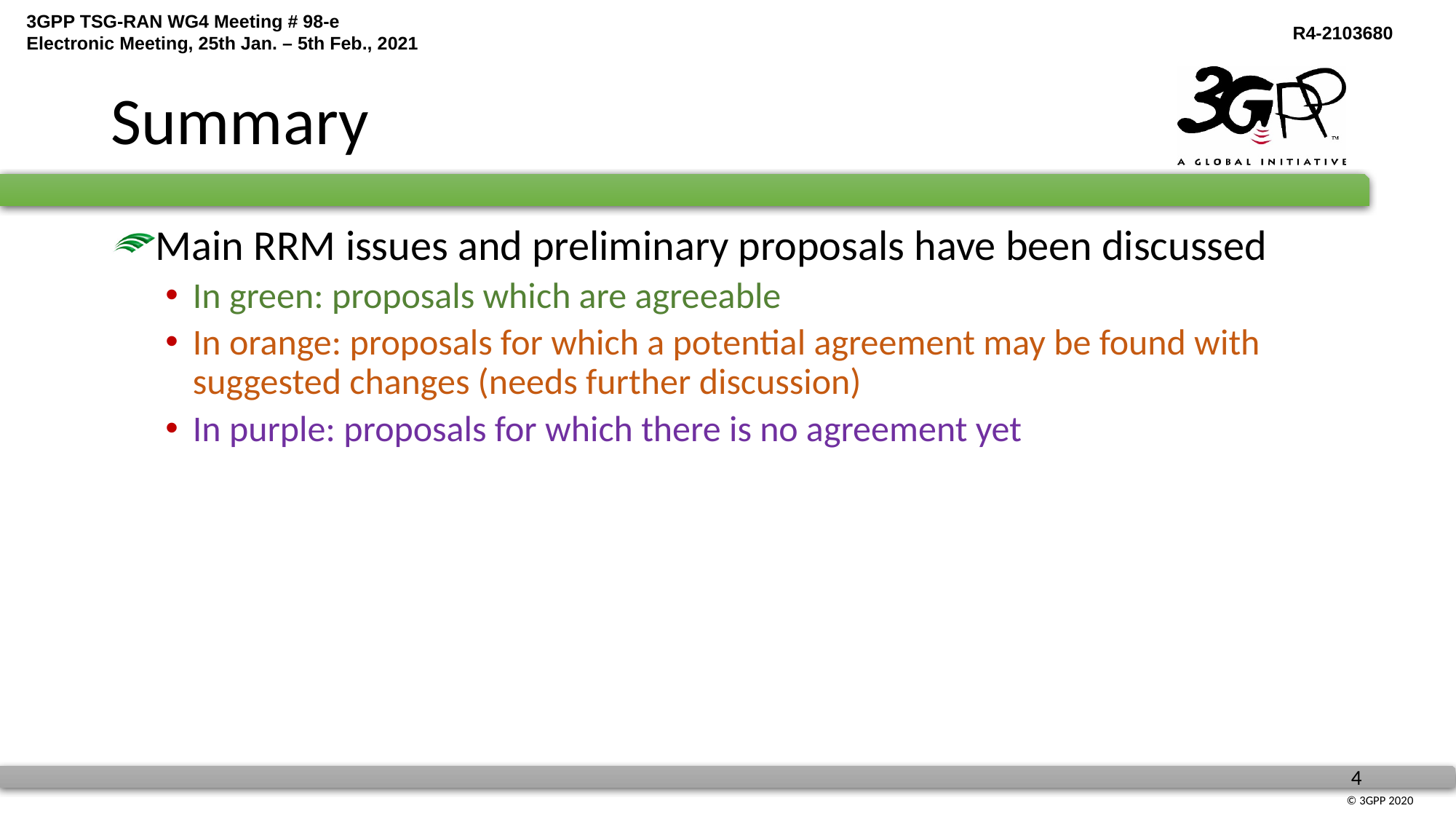

# Summary
Main RRM issues and preliminary proposals have been discussed
In green: proposals which are agreeable
In orange: proposals for which a potential agreement may be found with suggested changes (needs further discussion)
In purple: proposals for which there is no agreement yet